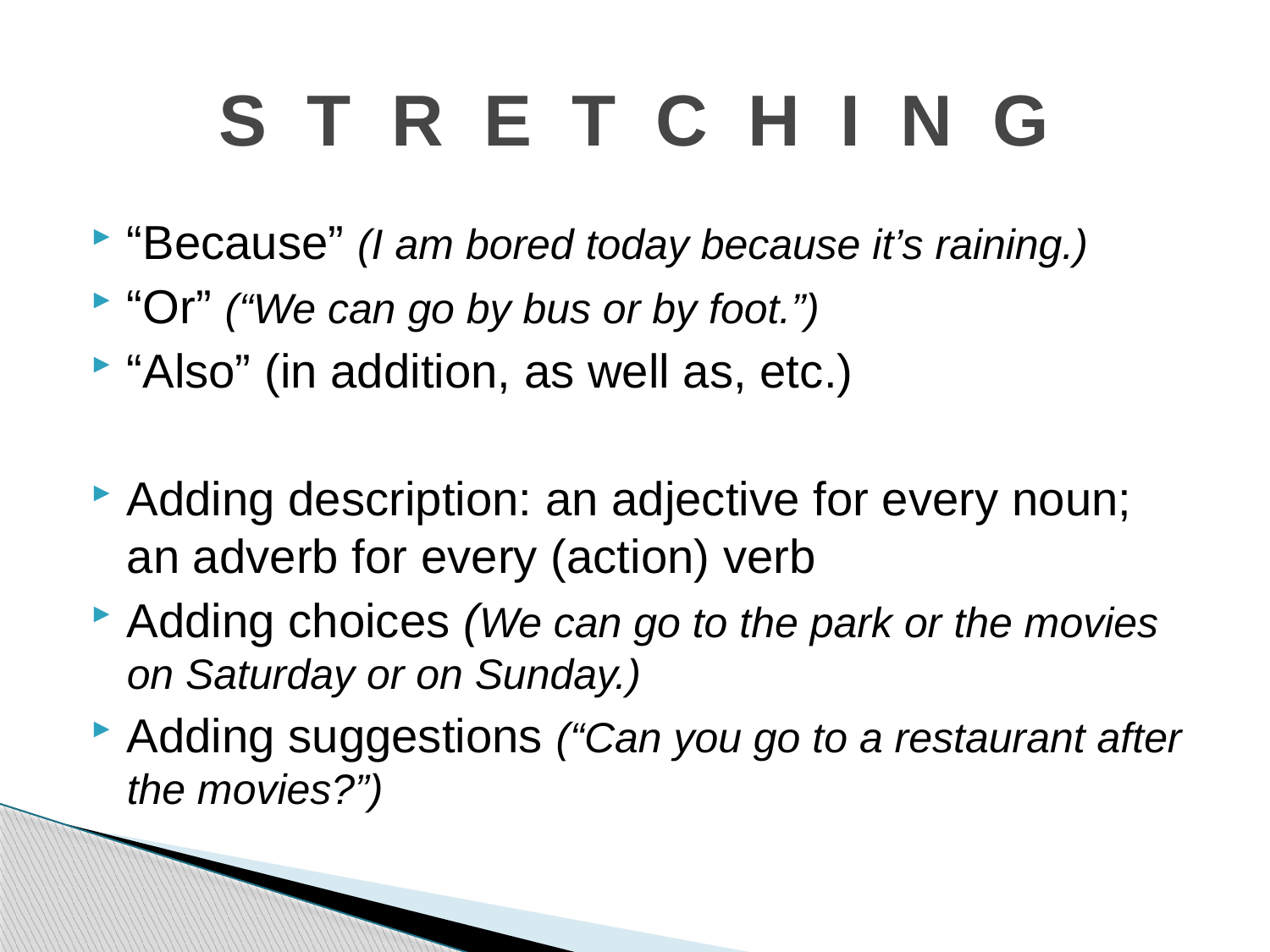

# S  T  R  E  T  C  H  I  N  G
“Because” (I am bored today because it’s raining.)
“Or” (“We can go by bus or by foot.”)
“Also” (in addition, as well as, etc.)

Adding description: an adjective for every noun; an adverb for every (action) verb
Adding choices (We can go to the park or the movies on Saturday or on Sunday.)
Adding suggestions (“Can you go to a restaurant after the movies?”)